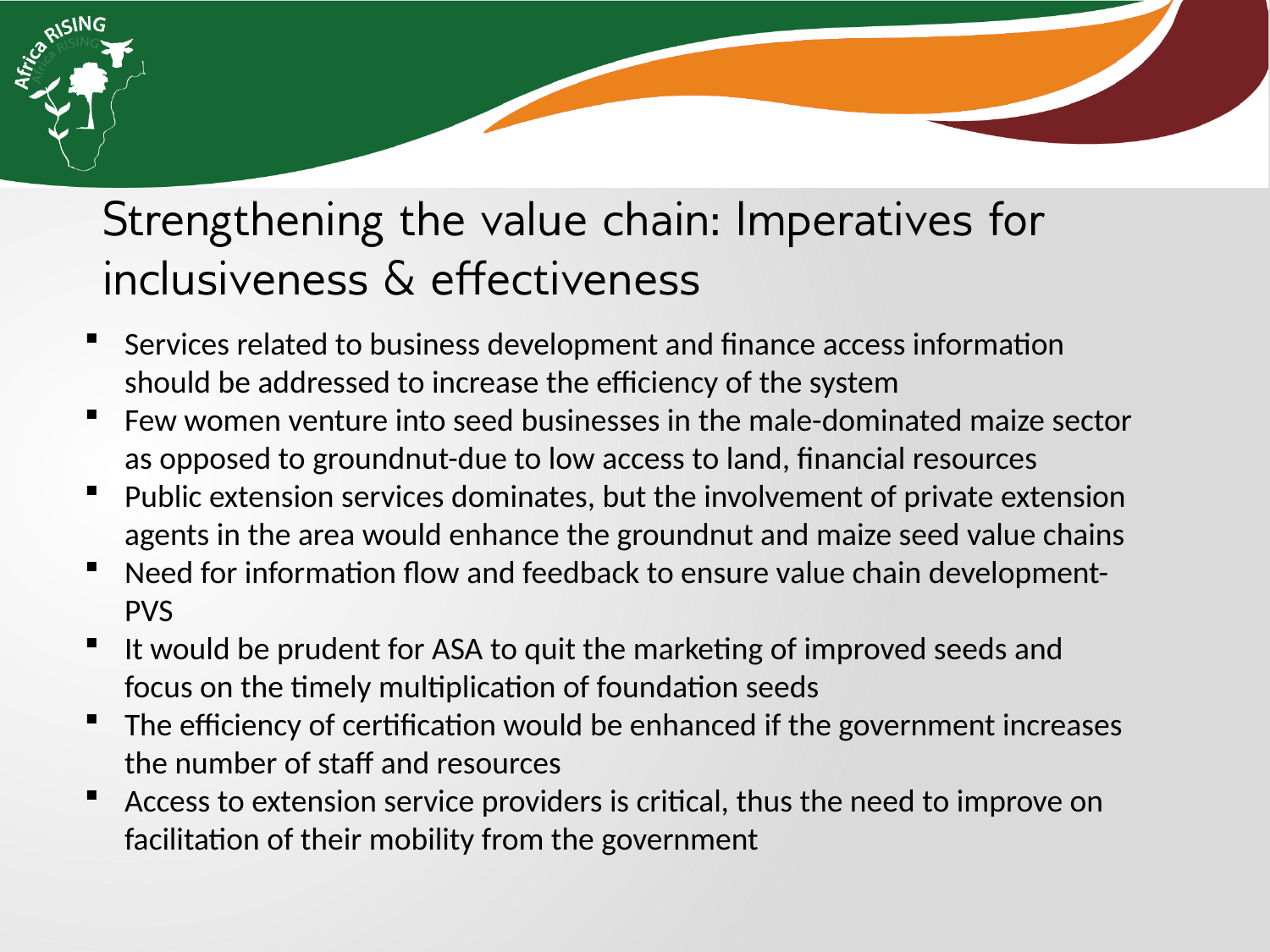

Strengthening the value chain: Imperatives for inclusiveness & effectiveness

Services related to business development and finance access information should be addressed to increase the efficiency of the system
Few women venture into seed businesses in the male-dominated maize sector as opposed to groundnut-due to low access to land, financial resources
Public extension services dominates, but the involvement of private extension agents in the area would enhance the groundnut and maize seed value chains
Need for information flow and feedback to ensure value chain development-PVS
It would be prudent for ASA to quit the marketing of improved seeds and focus on the timely multiplication of foundation seeds
The efficiency of certification would be enhanced if the government increases the number of staff and resources
Access to extension service providers is critical, thus the need to improve on facilitation of their mobility from the government